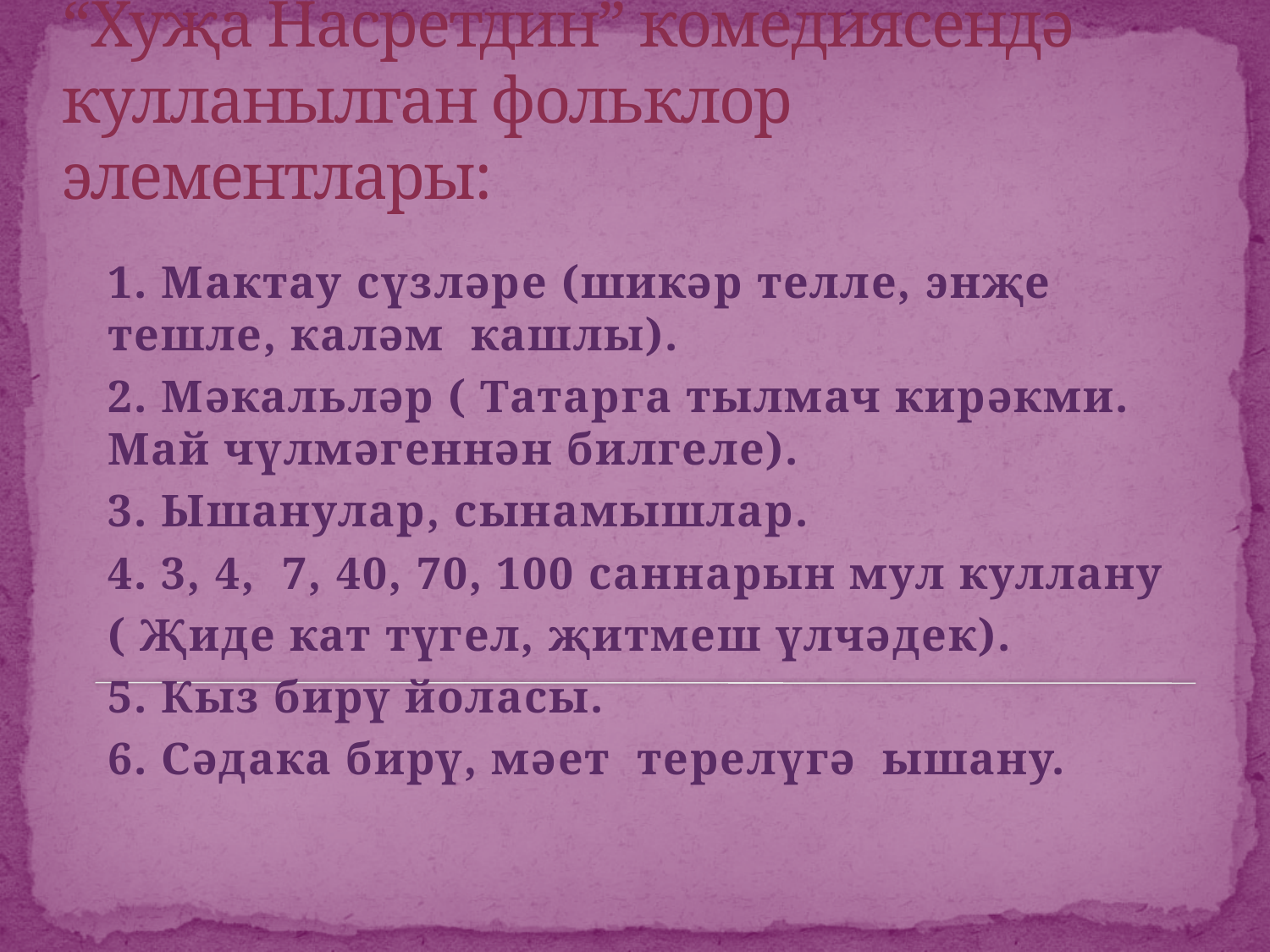

# “Хуҗа Насретдин” комедиясендә кулланылган фольклор элементлары:
1. Мактау сүзләре (шикәр телле, энҗе тешле, каләм  кашлы).
2. Мәкальләр ( Татарга тылмач кирәкми. Май чүлмәгеннән билгеле).
3. Ышанулар, сынамышлар.
4. 3, 4,  7, 40, 70, 100 саннарын мул куллану
( Җиде кат түгел, җитмеш үлчәдек).
5. Кыз бирү йоласы.
6. Сәдака бирү, мәет  терелүгә  ышану.